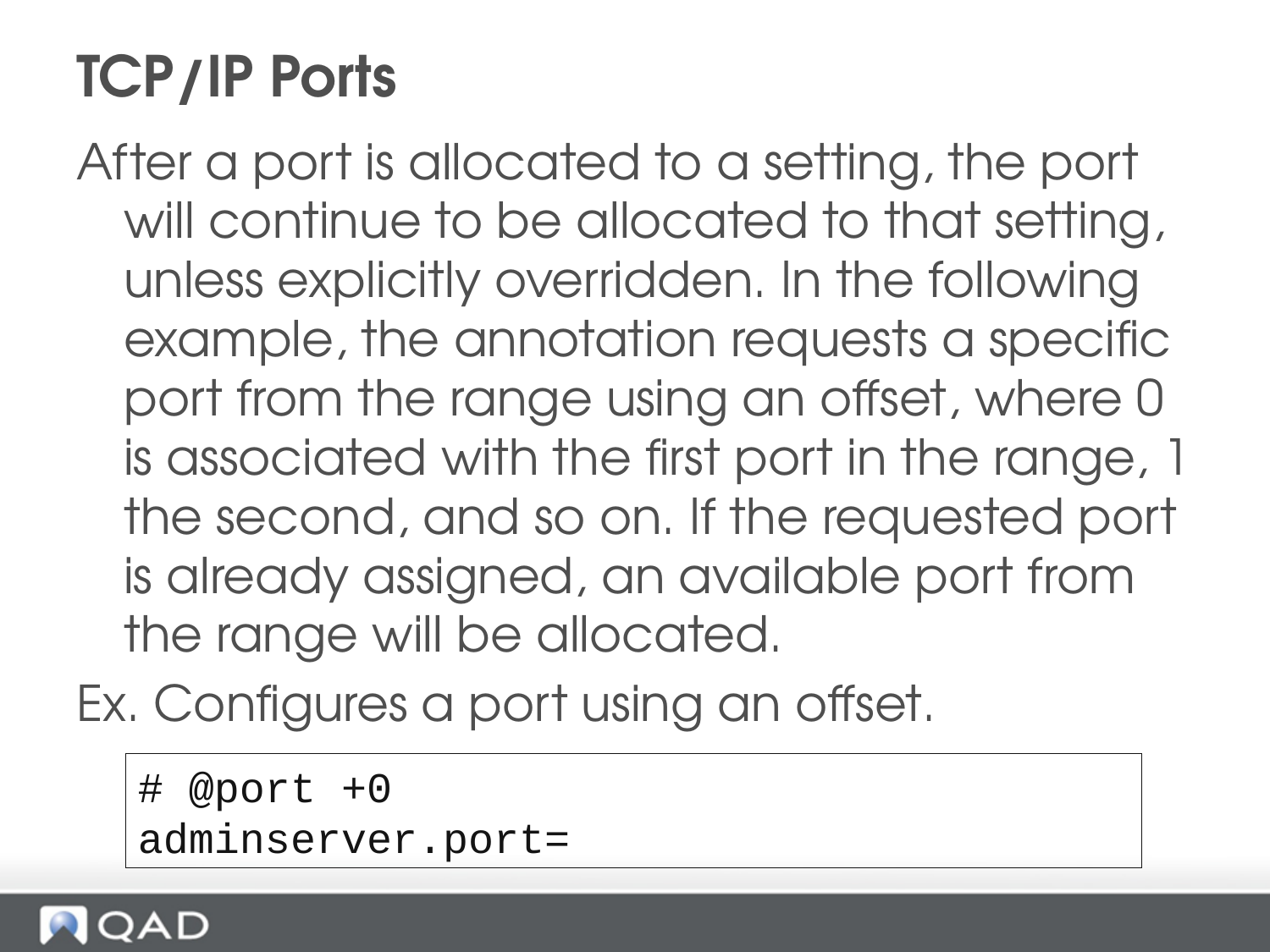

# TCP/IP Ports
After a port is allocated to a setting, the port will continue to be allocated to that setting, unless explicitly overridden. In the following example, the annotation requests a specific port from the range using an offset, where 0 is associated with the first port in the range, 1 the second, and so on. If the requested port is already assigned, an available port from the range will be allocated.
Ex. Configures a port using an offset.
# @port +0
adminserver.port=